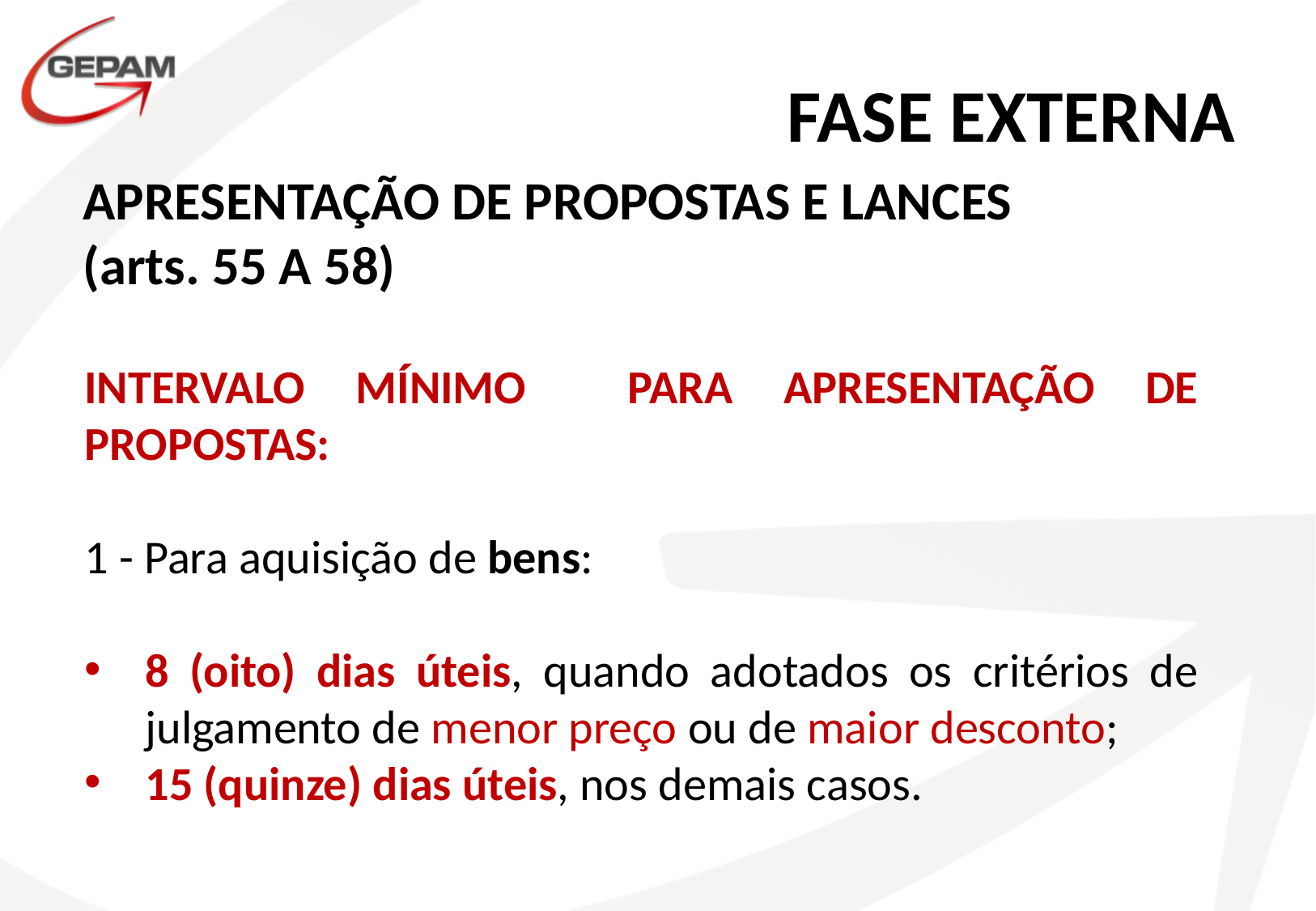

# FASE EXTERNA
APRESENTAÇÃO DE PROPOSTAS E LANCES (arts. 55 A 58)

INTERVALO MÍNIMO  PARA APRESENTAÇÃO DE PROPOSTAS:

1 - Para aquisição de bens:

8 (oito) dias úteis, quando adotados os critérios de julgamento de menor preço ou de maior desconto;
15 (quinze) dias úteis, nos demais casos.